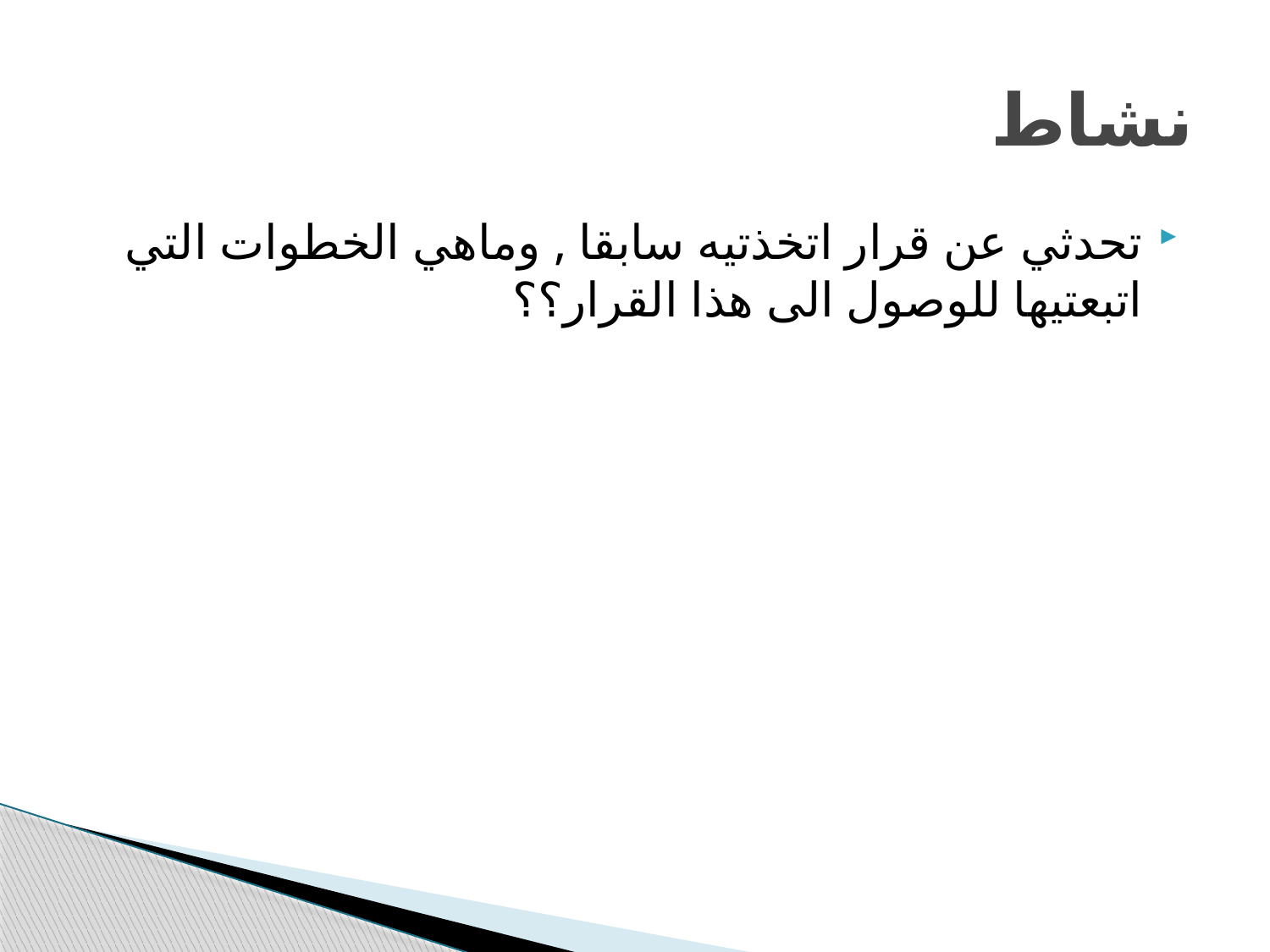

# نشاط
تحدثي عن قرار اتخذتيه سابقا , وماهي الخطوات التي اتبعتيها للوصول الى هذا القرار؟؟